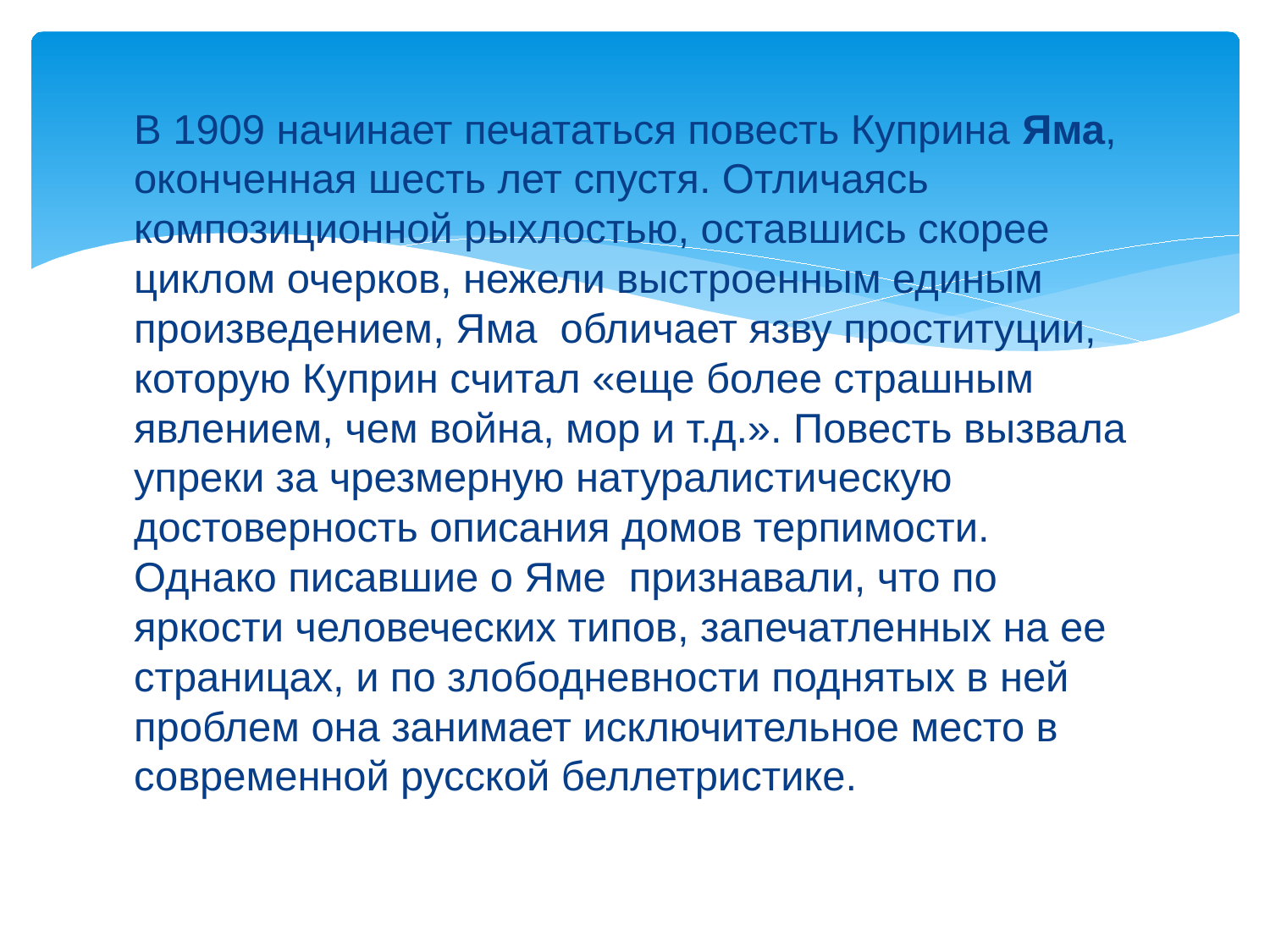

В 1909 начинает печататься повесть Куприна Яма, оконченная шесть лет спустя. Отличаясь композиционной рыхлостью, оставшись скорее циклом очерков, нежели выстроенным единым произведением, Яма  обличает язву проституции, которую Куприн считал «еще более страшным явлением, чем война, мор и т.д.». Повесть вызвала упреки за чрезмерную натуралистическую достоверность описания домов терпимости. Однако писавшие о Яме  признавали, что по яркости человеческих типов, запечатленных на ее страницах, и по злободневности поднятых в ней проблем она занимает исключительное место в современной русской беллетристике.